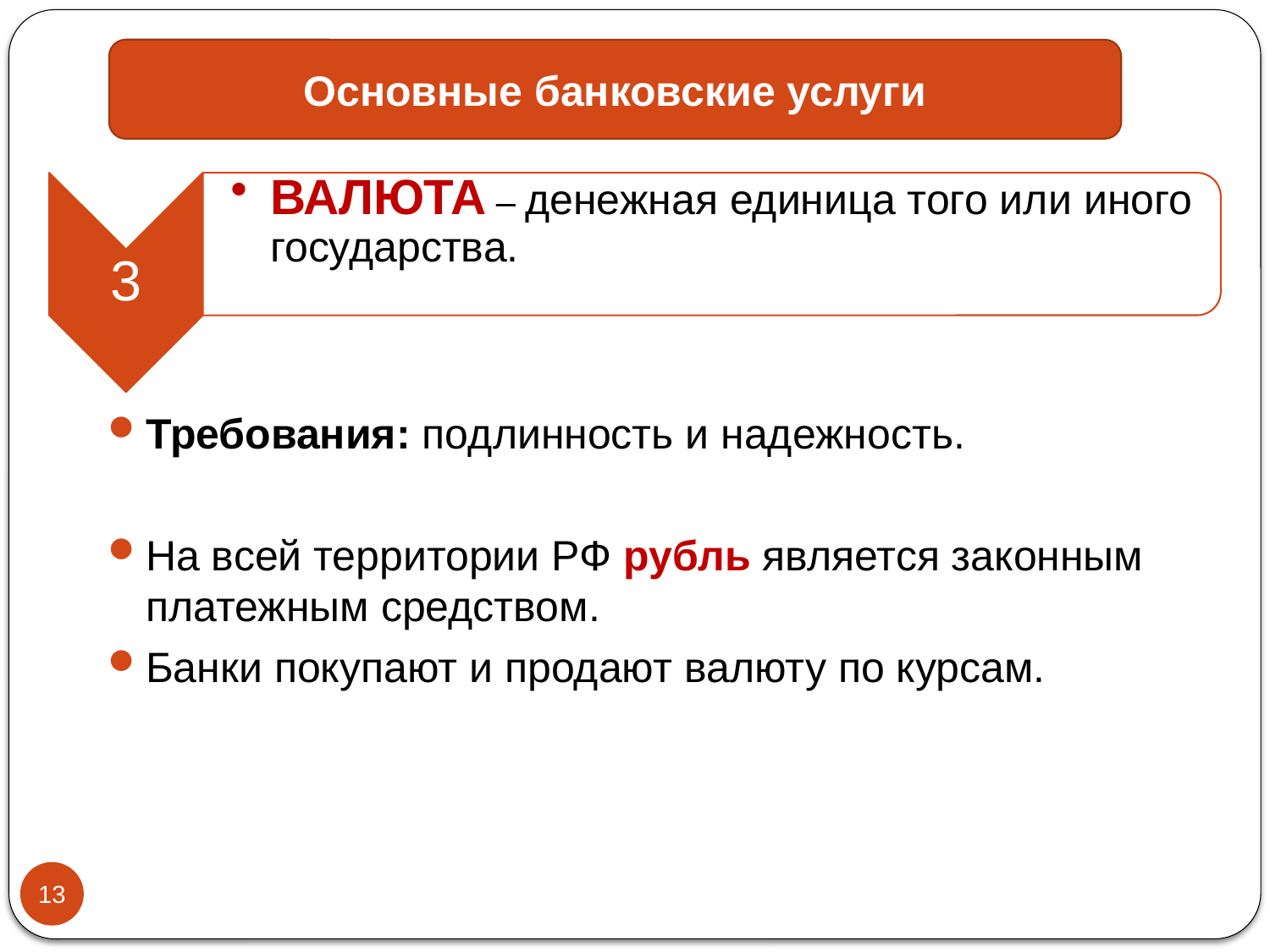

Основные банковские услуги
3
ВАЛЮТА – денежная единица того или иного государства.

Требования: подлинность и надежность.

На всей территории РФ рубль является законным платежным средством.
Банки покупают и продают валюту по курсам.

13